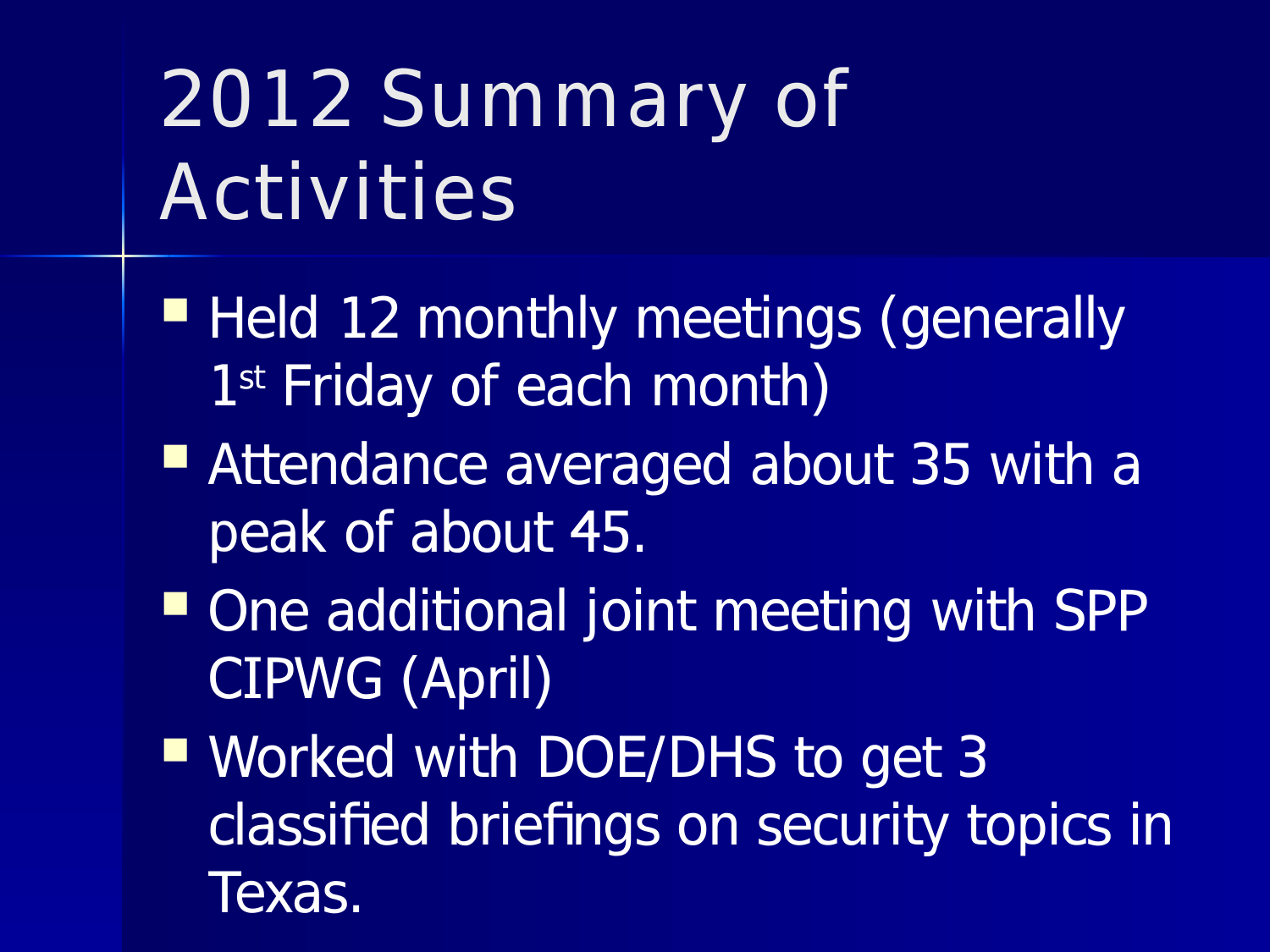

# 2012 Summary of Activities
Held 12 monthly meetings (generally 1st Friday of each month)
Attendance averaged about 35 with a peak of about 45.
One additional joint meeting with SPP CIPWG (April)
Worked with DOE/DHS to get 3 classified briefings on security topics in Texas.